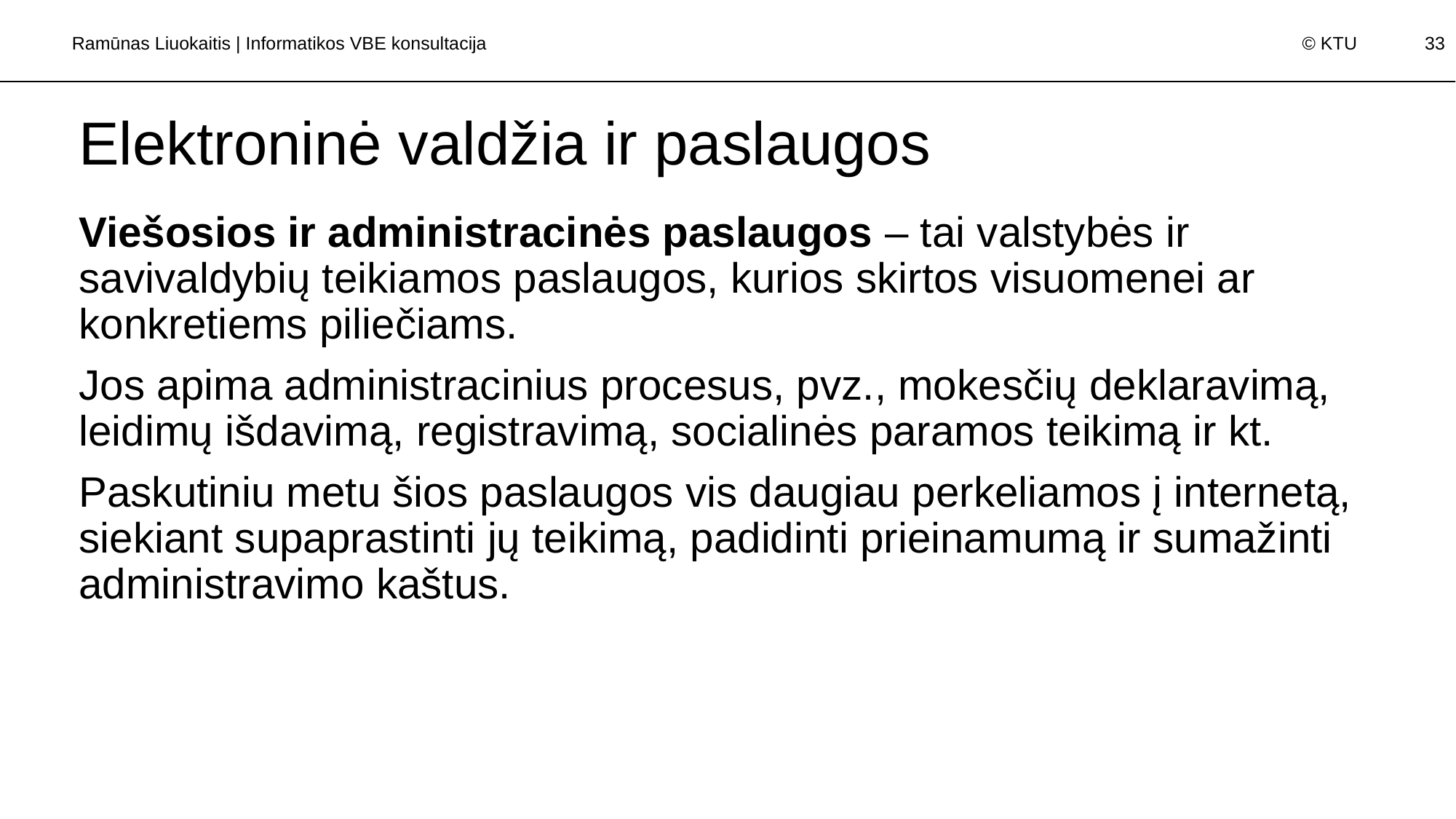

Ramūnas Liuokaitis | Informatikos VBE konsultacija
# Elektroninė valdžia ir paslaugos
Viešosios ir administracinės paslaugos – tai valstybės ir savivaldybių teikiamos paslaugos, kurios skirtos visuomenei ar konkretiems piliečiams.
Jos apima administracinius procesus, pvz., mokesčių deklaravimą, leidimų išdavimą, registravimą, socialinės paramos teikimą ir kt.
Paskutiniu metu šios paslaugos vis daugiau perkeliamos į internetą, siekiant supaprastinti jų teikimą, padidinti prieinamumą ir sumažinti administravimo kaštus.